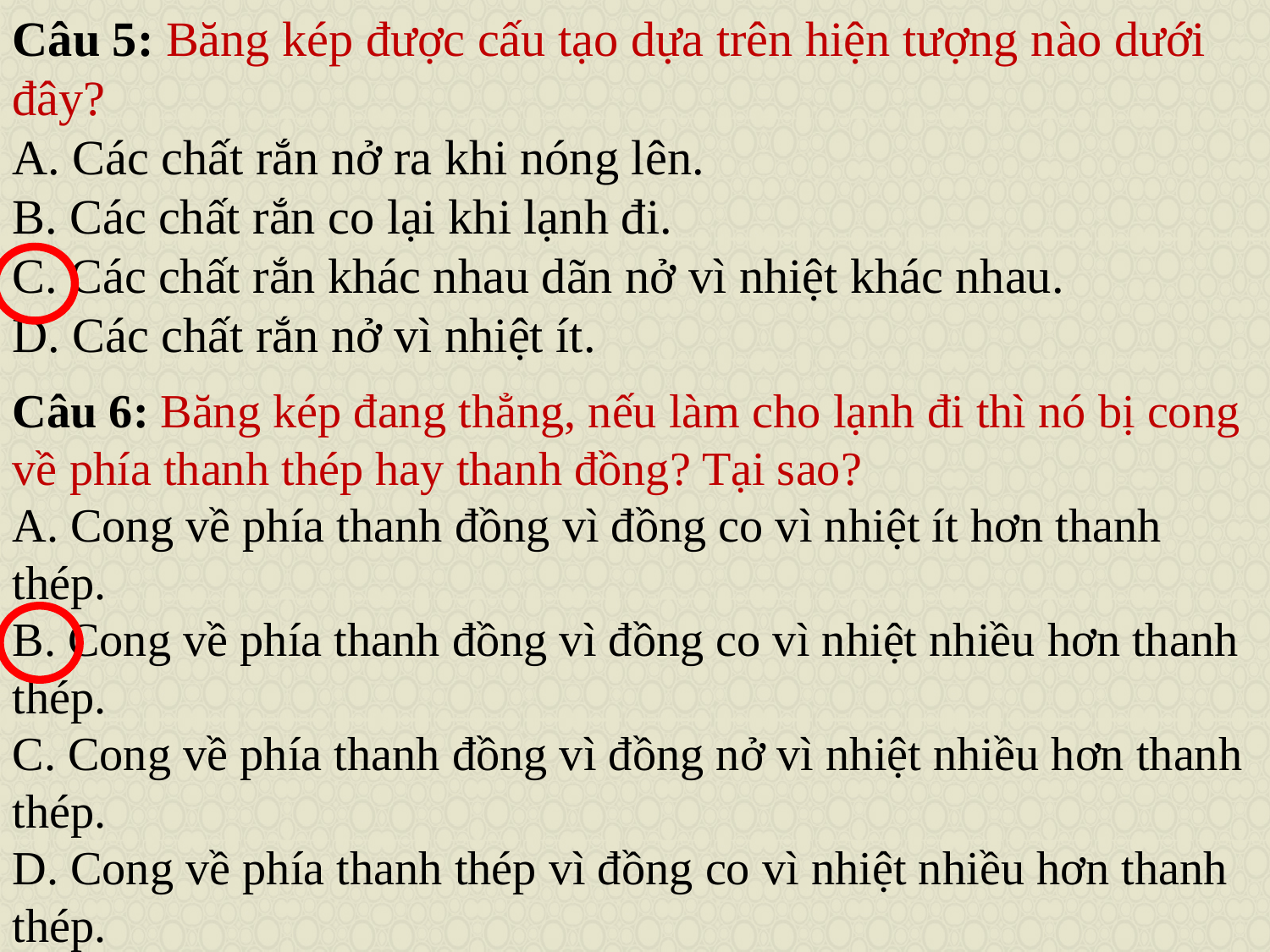

Câu 5: Băng kép được cấu tạo dựa trên hiện tượng nào dưới đây?
A. Các chất rắn nở ra khi nóng lên.
B. Các chất rắn co lại khi lạnh đi.
C. Các chất rắn khác nhau dãn nở vì nhiệt khác nhau.
D. Các chất rắn nở vì nhiệt ít.

Câu 6: Băng kép đang thẳng, nếu làm cho lạnh đi thì nó bị cong về phía thanh thép hay thanh đồng? Tại sao?
A. Cong về phía thanh đồng vì đồng co vì nhiệt ít hơn thanh thép.
B. Cong về phía thanh đồng vì đồng co vì nhiệt nhiều hơn thanh thép.
C. Cong về phía thanh đồng vì đồng nở vì nhiệt nhiều hơn thanh thép.
D. Cong về phía thanh thép vì đồng co vì nhiệt nhiều hơn thanh thép.